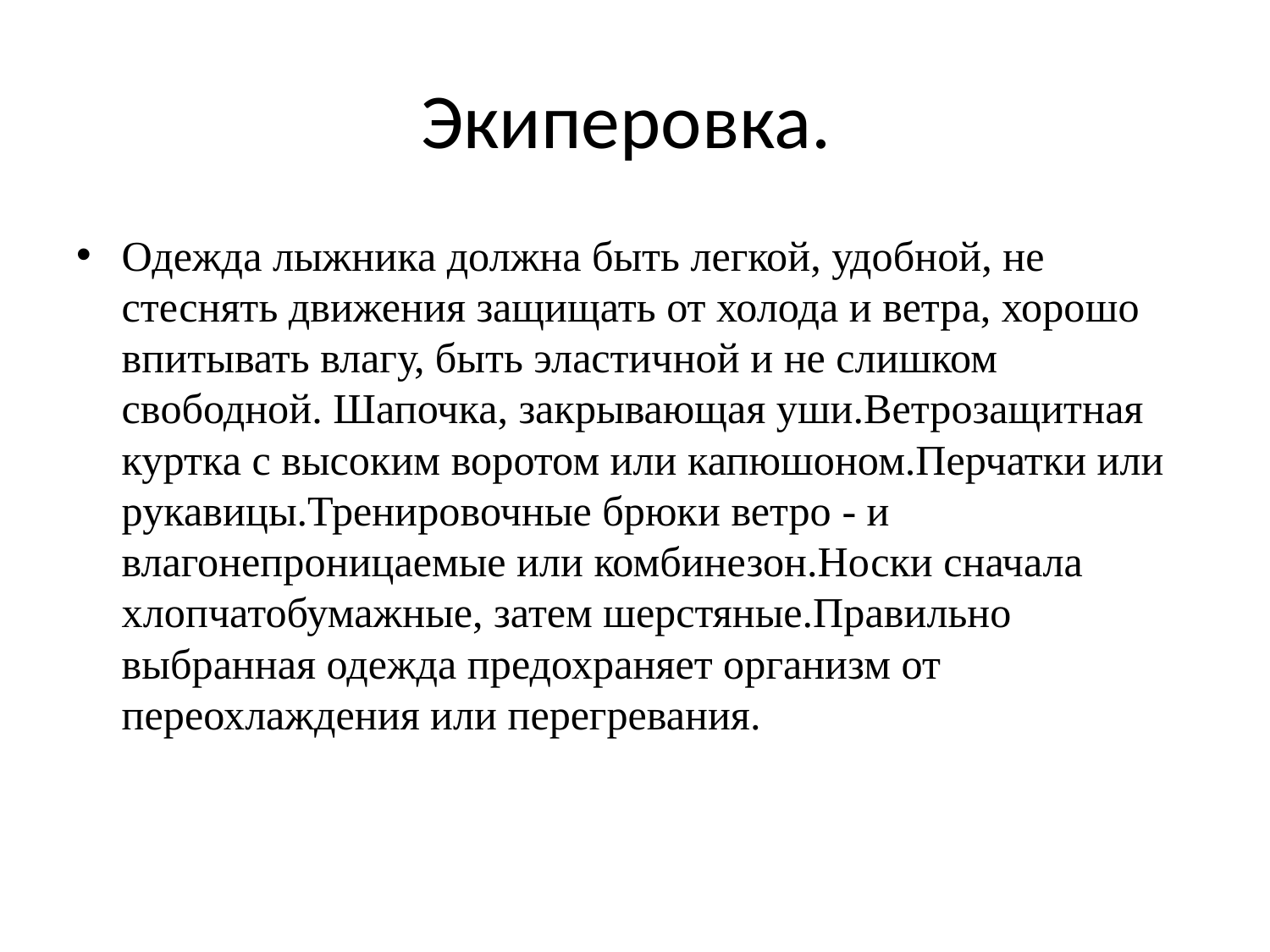

# Экиперовка.
Одежда лыжника должна быть легкой, удобной, не стеснять движения защищать от холода и ветра, хорошо впитывать влагу, быть эластичной и не слишком свободной. Шапочка, закрывающая уши.Ветрозащитная куртка с высоким воротом или капюшоном.Перчатки или рукавицы.Тренировочные брюки ветро - и влагонепроницаемые или комбинезон.Носки сначала хлопчатобумажные, затем шерстяные.Правильно выбранная одежда предохраняет организм от переохлаждения или перегревания.